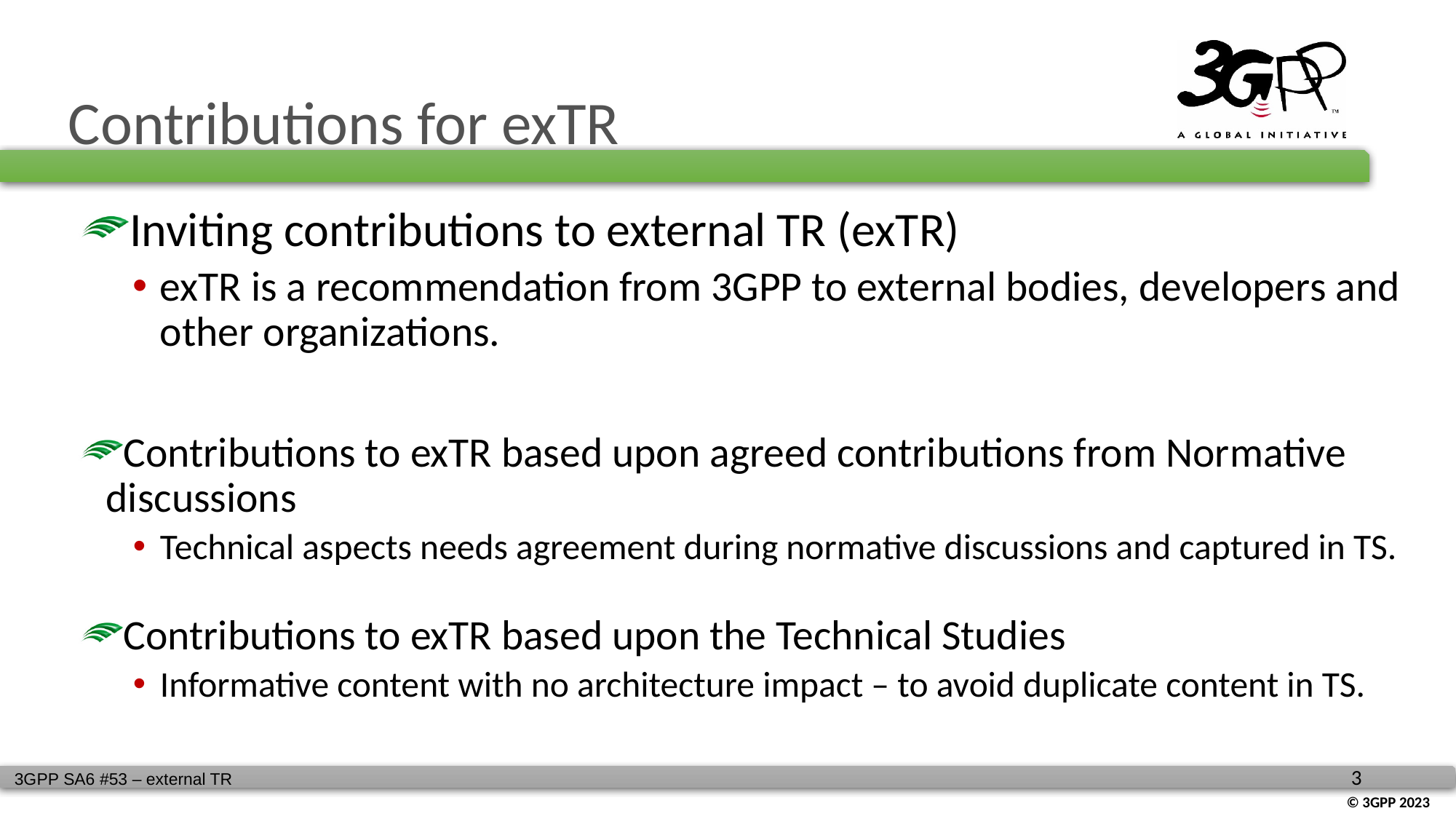

# Contributions for exTR
Inviting contributions to external TR (exTR)
exTR is a recommendation from 3GPP to external bodies, developers and other organizations.

Contributions to exTR based upon agreed contributions from Normative discussions
Technical aspects needs agreement during normative discussions and captured in TS.

Contributions to exTR based upon the Technical Studies
Informative content with no architecture impact – to avoid duplicate content in TS.